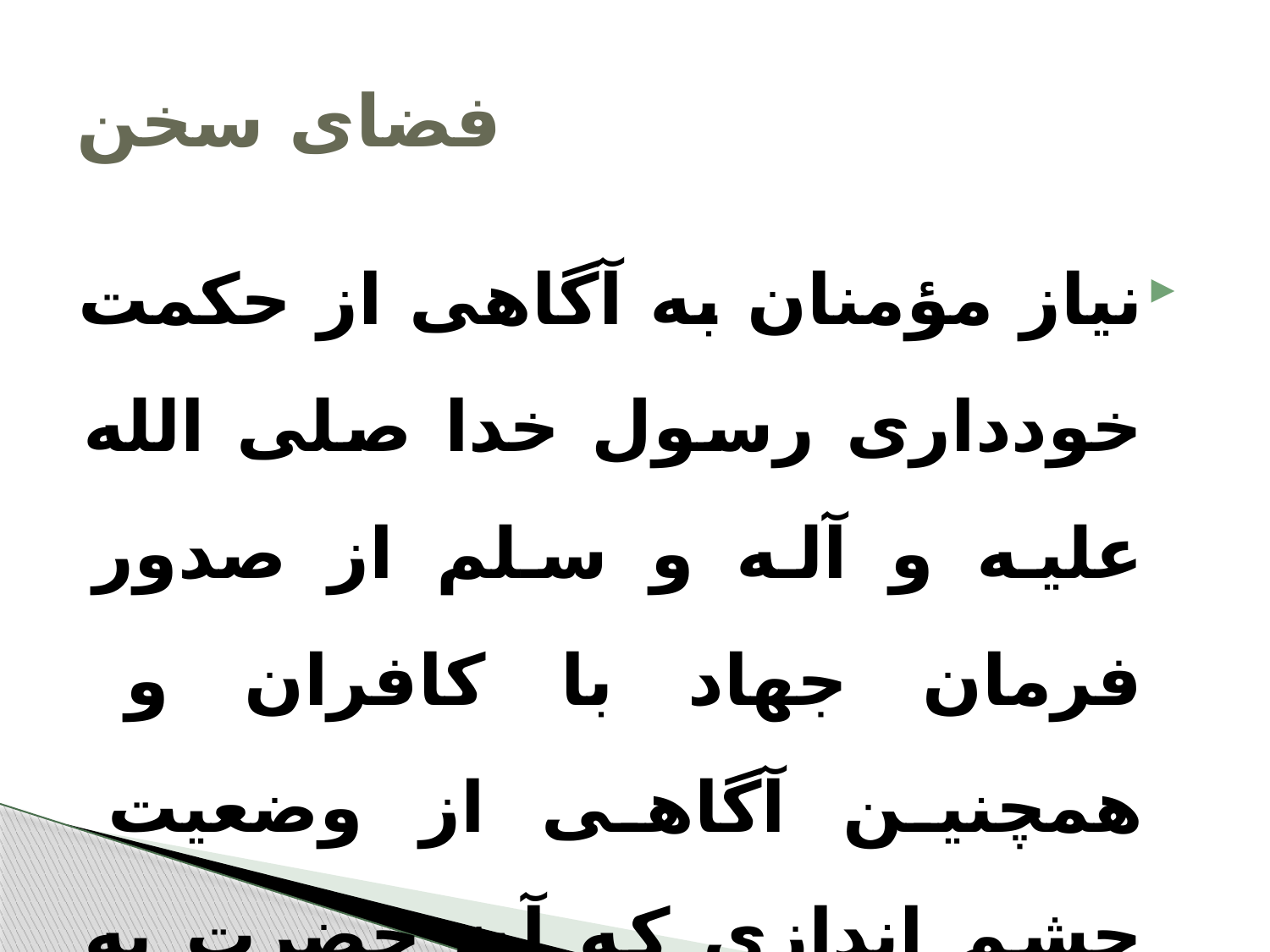

# فضای سخن
نیاز مؤمنان به آگاهی از حکمت خودداری رسول خدا صلی الله علیه و آله و سلم از صدور فرمان جهاد با کافران و همچنین آگاهی از وضعیت چشم اندازی که آن حضرت به ایشان ارائه کره بود.